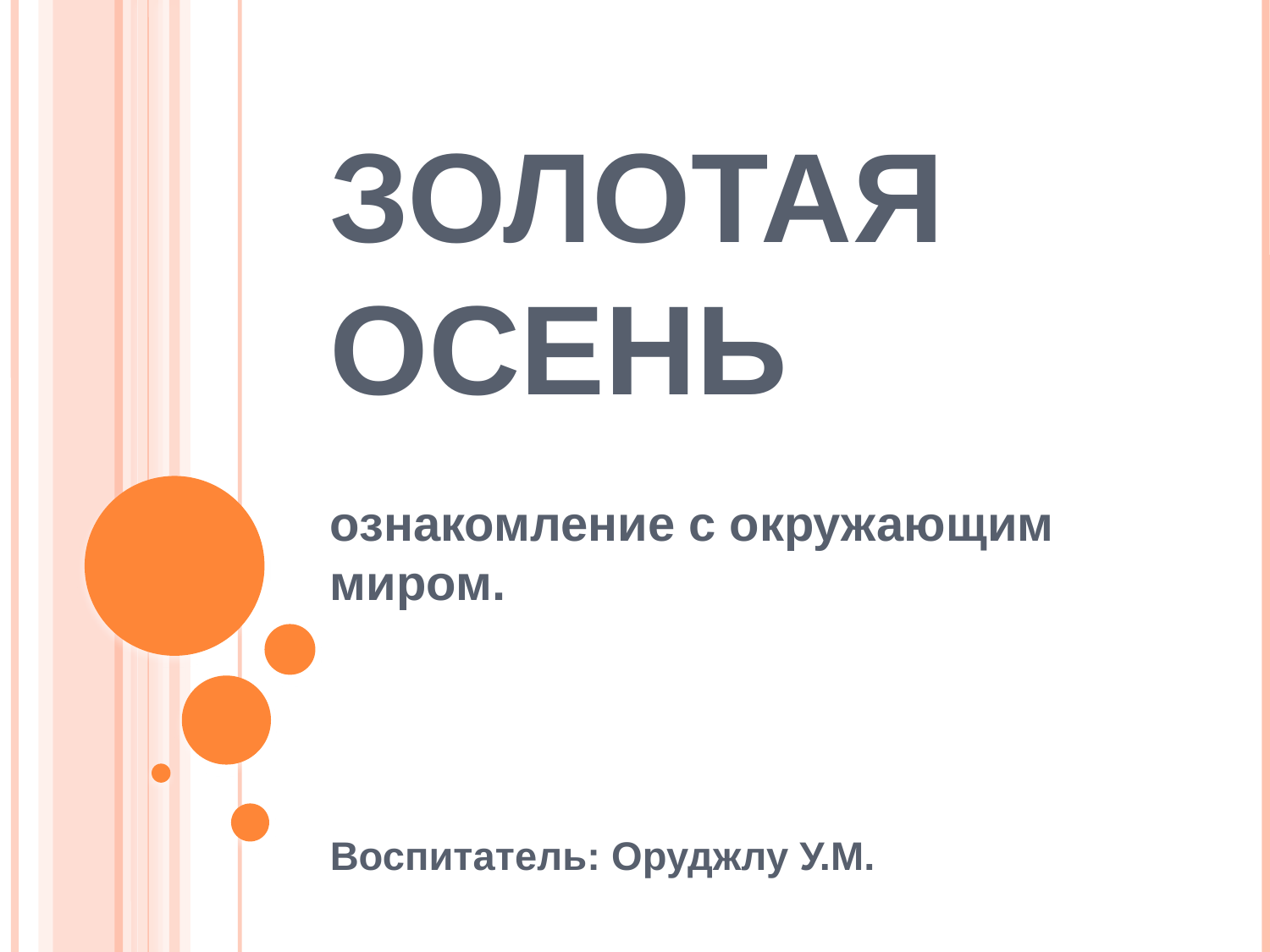

# Золотая осень
ознакомление с окружающим миром.

Воспитатель: Оруджлу У.М.